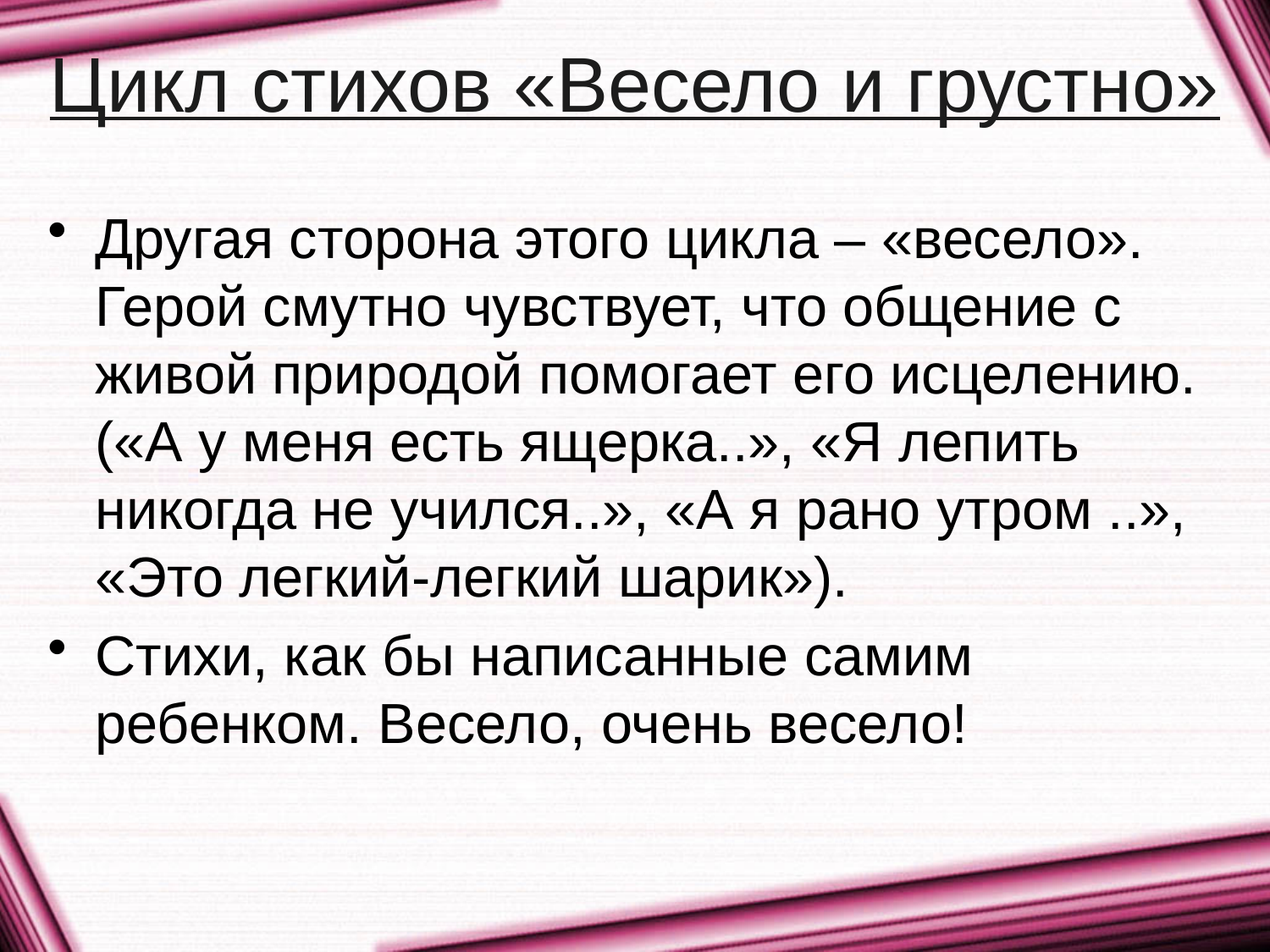

# Цикл стихов «Весело и грустно»
Другая сторона этого цикла – «весело». Герой смутно чувствует, что общение с живой природой помогает его исцелению. («А у меня есть ящерка..», «Я лепить никогда не учился..», «А я рано утром ..», «Это легкий-легкий шарик»).
Стихи, как бы написанные самим ребенком. Весело, очень весело!